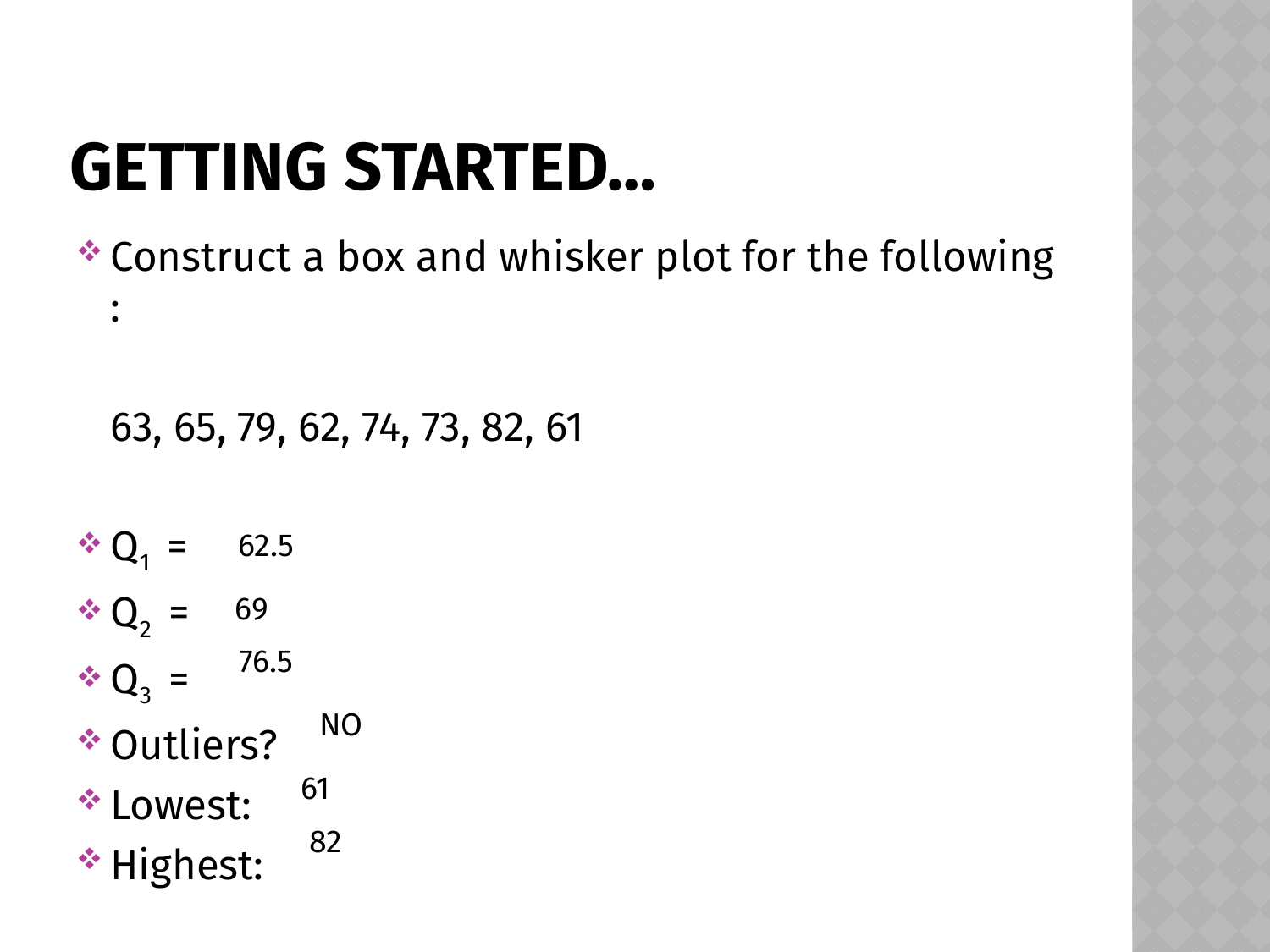

# Getting Started…
Construct a box and whisker plot for the following :

		63, 65, 79, 62, 74, 73, 82, 61

Q1  =
Q2  =
Q3  =
Outliers?
Lowest:
Highest:

62.5
69
76.5
NO
61
82